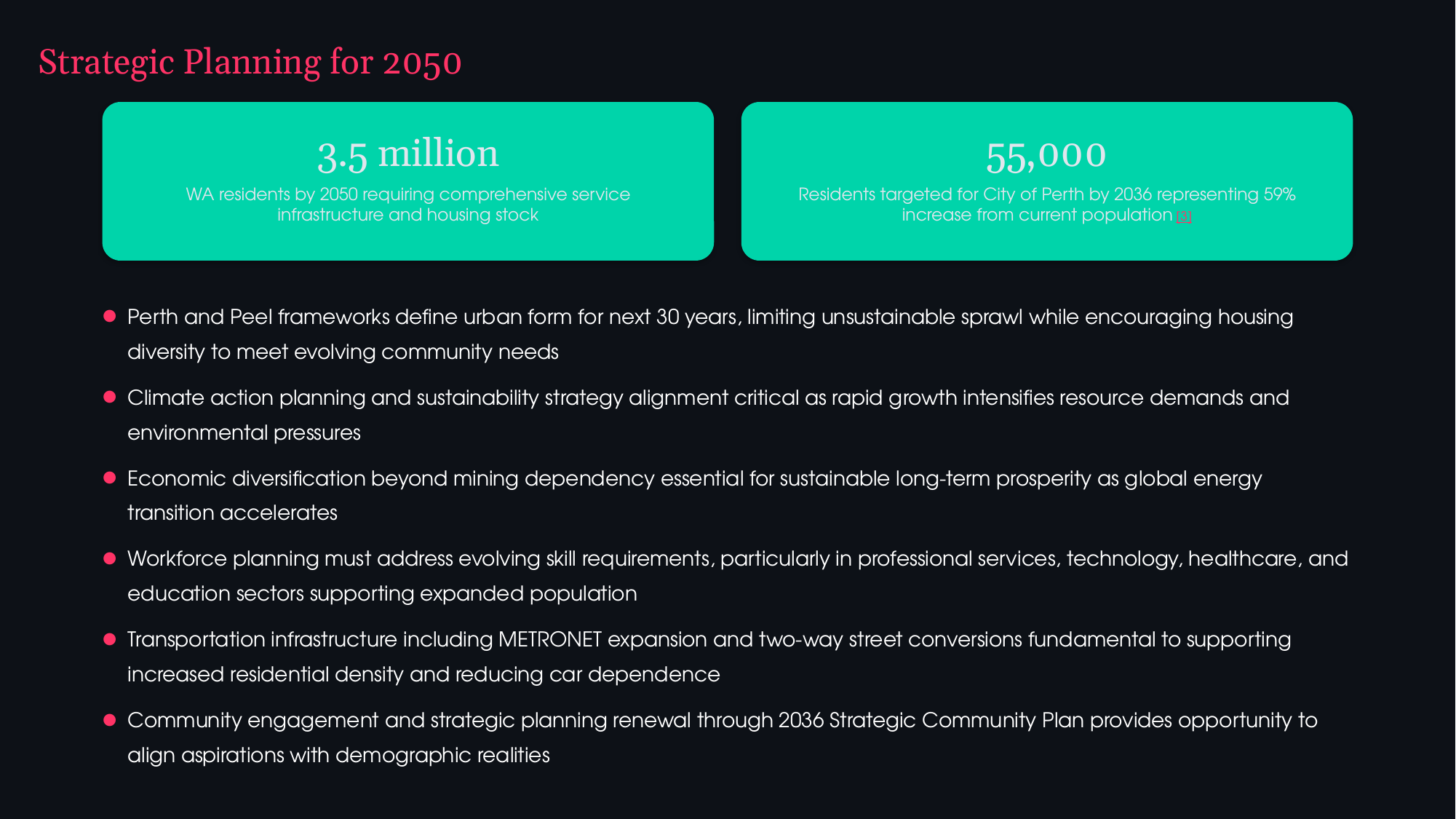

Strategic Planning for 2050

3.5 million
55,000
WA residents by 2050 requiring comprehensive service infrastructure and housing stock
Residents targeted for City of Perth by 2036 representing 59% increase from current population [3]
Perth and Peel frameworks define urban form for next 30 years, limiting unsustainable sprawl while encouraging housing diversity to meet evolving community needs
Climate action planning and sustainability strategy alignment critical as rapid growth intensifies resource demands and environmental pressures
Economic diversification beyond mining dependency essential for sustainable long-term prosperity as global energy transition accelerates
Workforce planning must address evolving skill requirements, particularly in professional services, technology, healthcare, and education sectors supporting expanded population
Transportation infrastructure including METRONET expansion and two-way street conversions fundamental to supporting increased residential density and reducing car dependence
Community engagement and strategic planning renewal through 2036 Strategic Community Plan provides opportunity to align aspirations with demographic realities